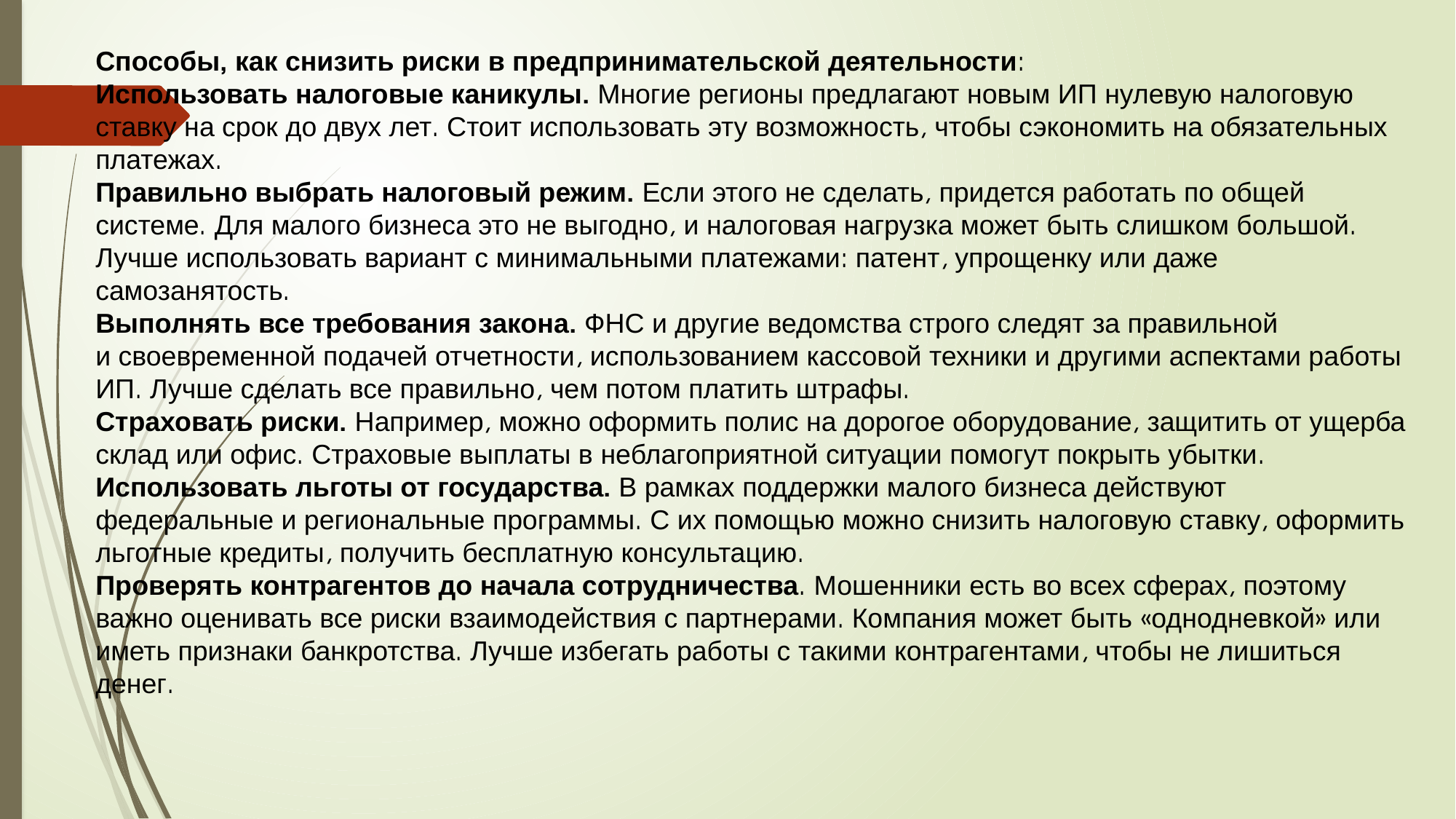

Способы, как снизить риски в предпринимательской деятельности:
Использовать налоговые каникулы. Многие регионы предлагают новым ИП нулевую налоговую ставку на срок до двух лет. Стоит использовать эту возможность, чтобы сэкономить на обязательных платежах.
Правильно выбрать налоговый режим. Если этого не сделать, придется работать по общей системе. Для малого бизнеса это не выгодно, и налоговая нагрузка может быть слишком большой. Лучше использовать вариант с минимальными платежами: патент, упрощенку или даже самозанятость.
Выполнять все требования закона. ФНС и другие ведомства строго следят за правильной и своевременной подачей отчетности, использованием кассовой техники и другими аспектами работы ИП. Лучше сделать все правильно, чем потом платить штрафы.
Страховать риски. Например, можно оформить полис на дорогое оборудование, защитить от ущерба склад или офис. Страховые выплаты в неблагоприятной ситуации помогут покрыть убытки.
Использовать льготы от государства. В рамках поддержки малого бизнеса действуют федеральные и региональные программы. С их помощью можно снизить налоговую ставку, оформить льготные кредиты, получить бесплатную консультацию.
Проверять контрагентов до начала сотрудничества. Мошенники есть во всех сферах, поэтому важно оценивать все риски взаимодействия с партнерами. Компания может быть «однодневкой» или иметь признаки банкротства. Лучше избегать работы с такими контрагентами, чтобы не лишиться денег.